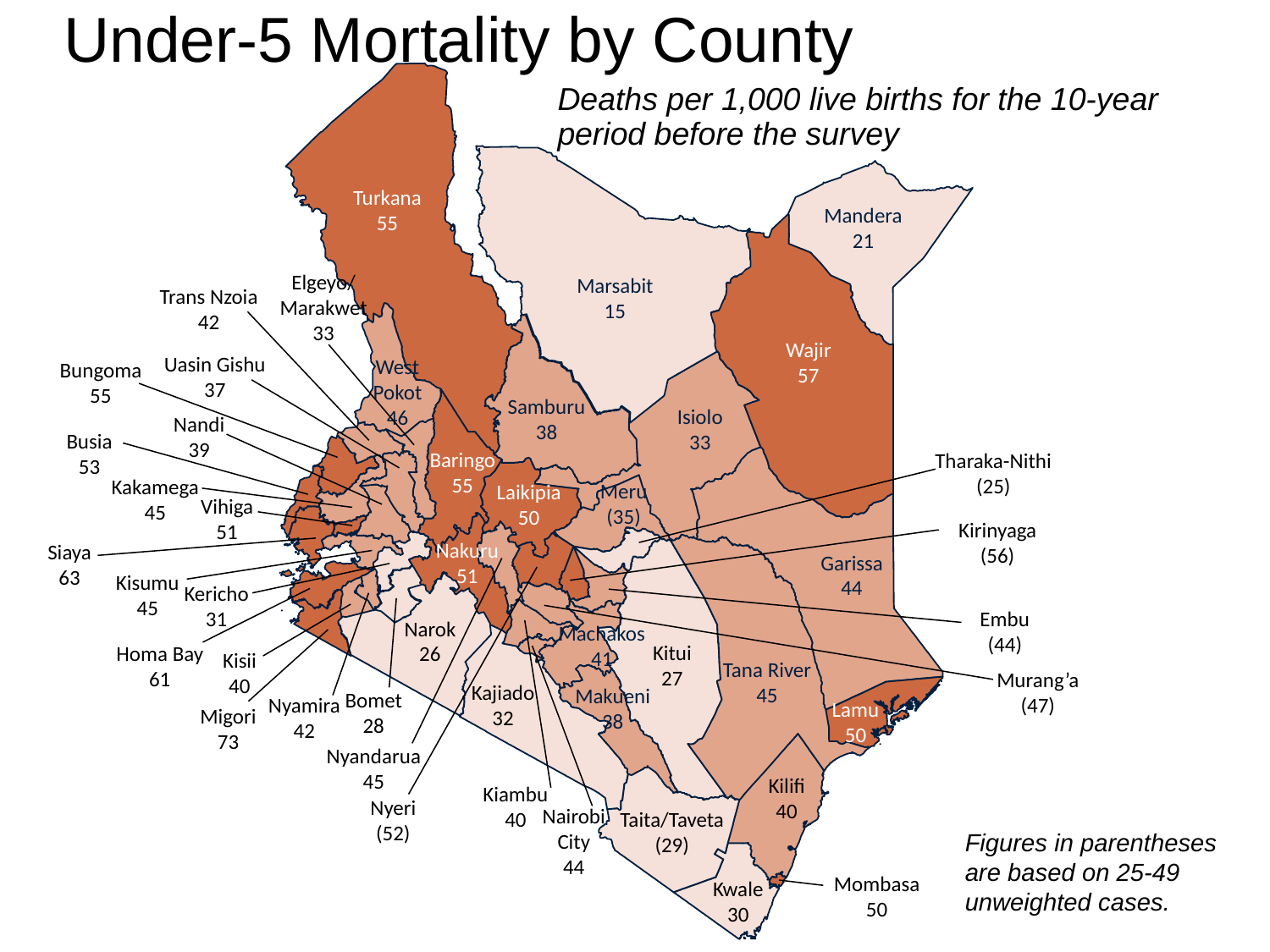

Under-5 Mortality by County

Deaths per 1,000 live births for the 10-year period before the survey

Turkana
55
Mandera
21

Elgeyo/ Marakwet
33
Marsabit
15
Trans Nzoia
42

Wajir
57
Uasin Gishu
37
West Pokot
46
Bungoma
55

Samburu
38

Isiolo
33
Nandi
39

Busia
53

Baringo
55
Tharaka-Nithi
(25)

Kakamega
45
Meru
(35)
Laikipia
50

Vihiga
51

Kirinyaga
(56)

Nakuru
51

Siaya
63

Garissa
44

Kisumu
45

Kericho
31

Embu
(44)

Narok
26
Machakos
41

Kitui
27
Homa Bay
61

Kisii
40
Tana River
45
Murang’a
(47)

Kajiado
32
Makueni
38

Bomet
28
Nyamira
42
Lamu
50
Migori
73

Nyandarua
45

Kilifi
40
Kiambu
40
Nyeri
(52)

Nairobi
City
44
Taita/Taveta
(29)
Figures in parentheses are based on 25-49 unweighted cases.

Mombasa
50
Kwale
30